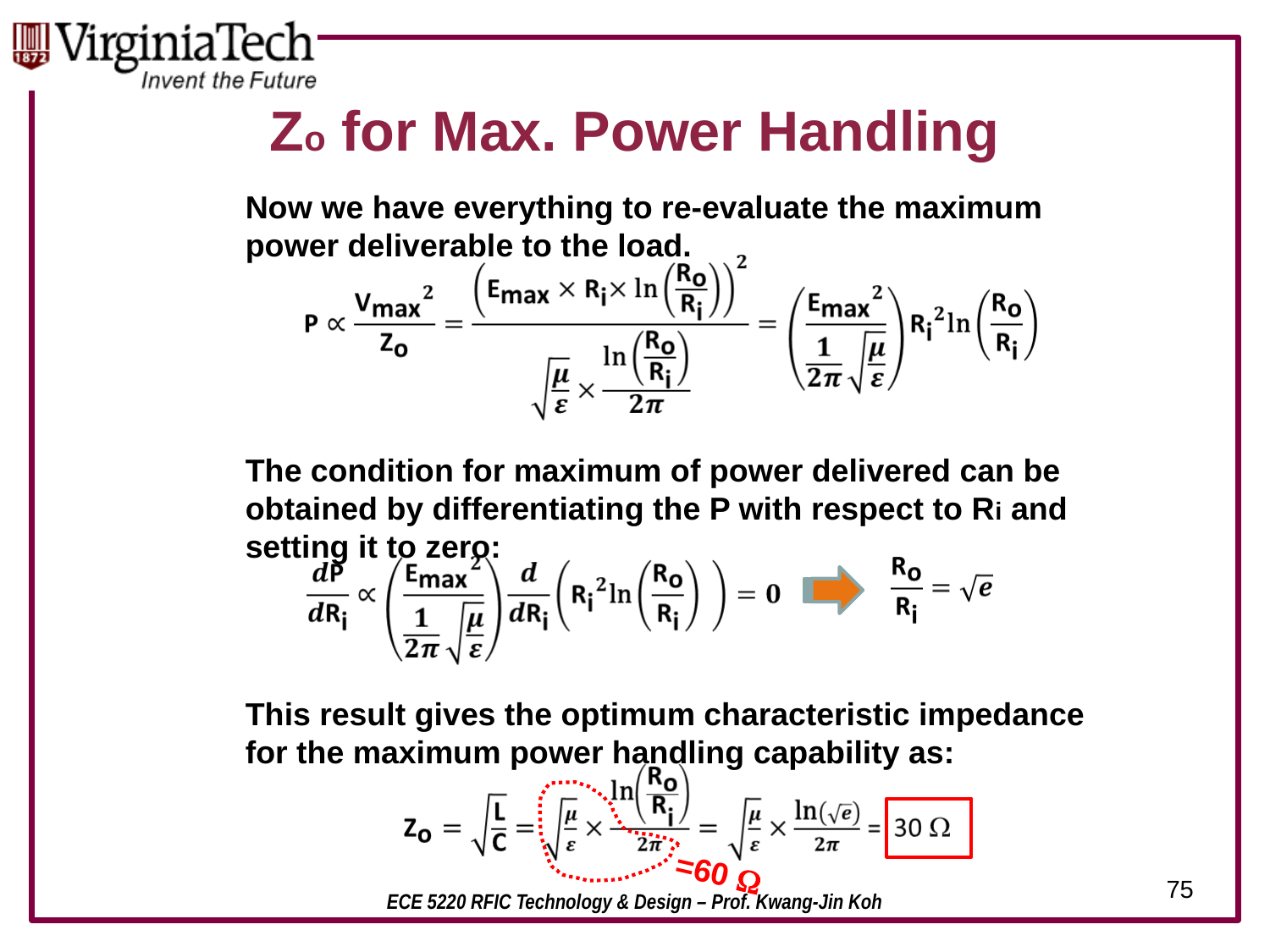

# Zo for Max. Power Handling
Now we have everything to re-evaluate the maximum power deliverable to the load.

The condition for maximum of power delivered can be obtained by differentiating the P with respect to Ri and setting it to zero:

This result gives the optimum characteristic impedance for the maximum power handling capability as:

=60 Ω
75